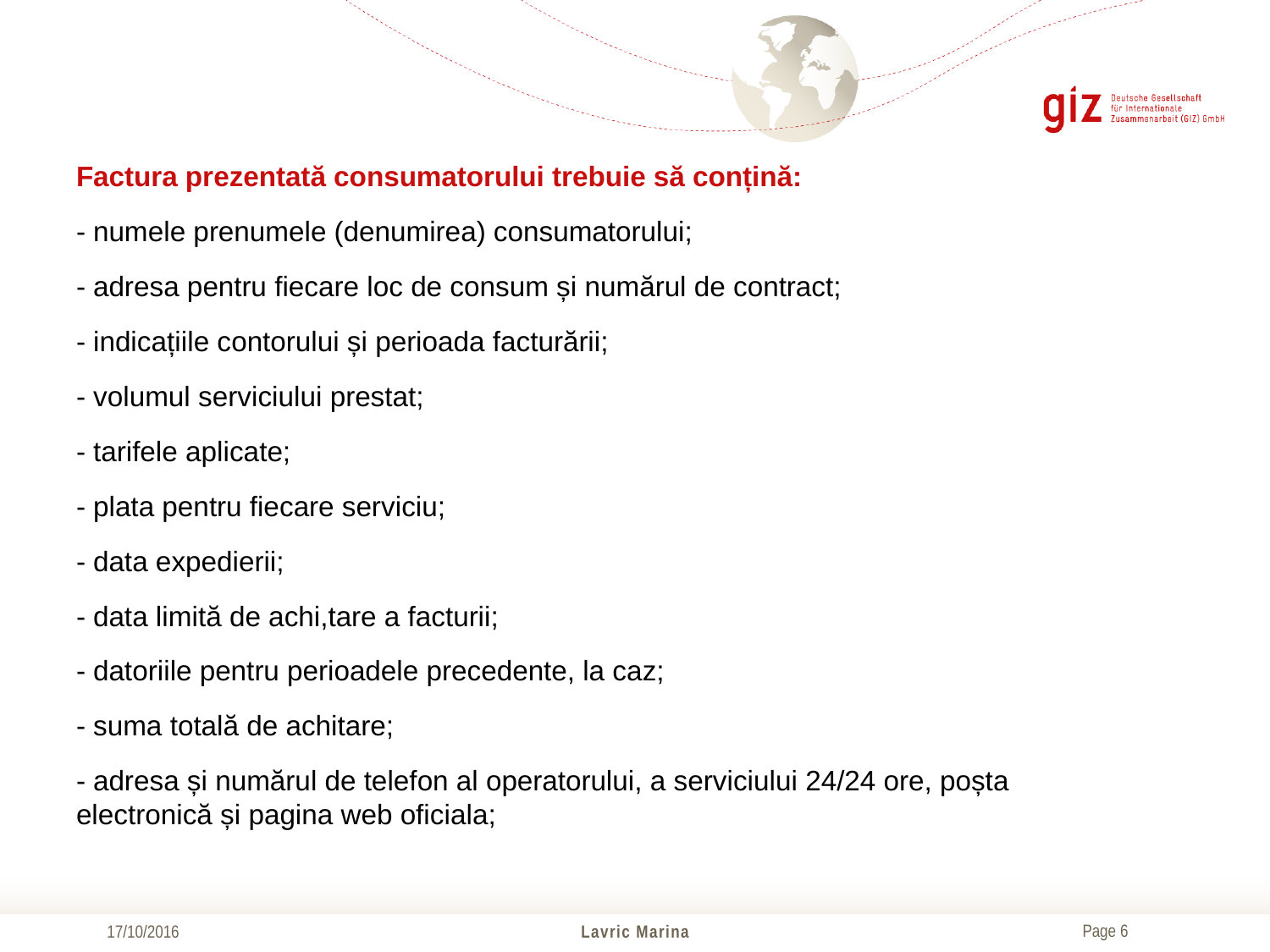

Factura prezentată consumatorului trebuie să conțină:
- numele prenumele (denumirea) consumatorului;
- adresa pentru fiecare loc de consum și numărul de contract;
- indicațiile contorului și perioada facturării;
- volumul serviciului prestat;
- tarifele aplicate;
- plata pentru fiecare serviciu;
- data expedierii;
- data limită de achi,tare a facturii;
- datoriile pentru perioadele precedente, la caz;
- suma totală de achitare;
- adresa și numărul de telefon al operatorului, a serviciului 24/24 ore, poșta electronică și pagina web oficiala;

17/10/2016
Lavric Marina